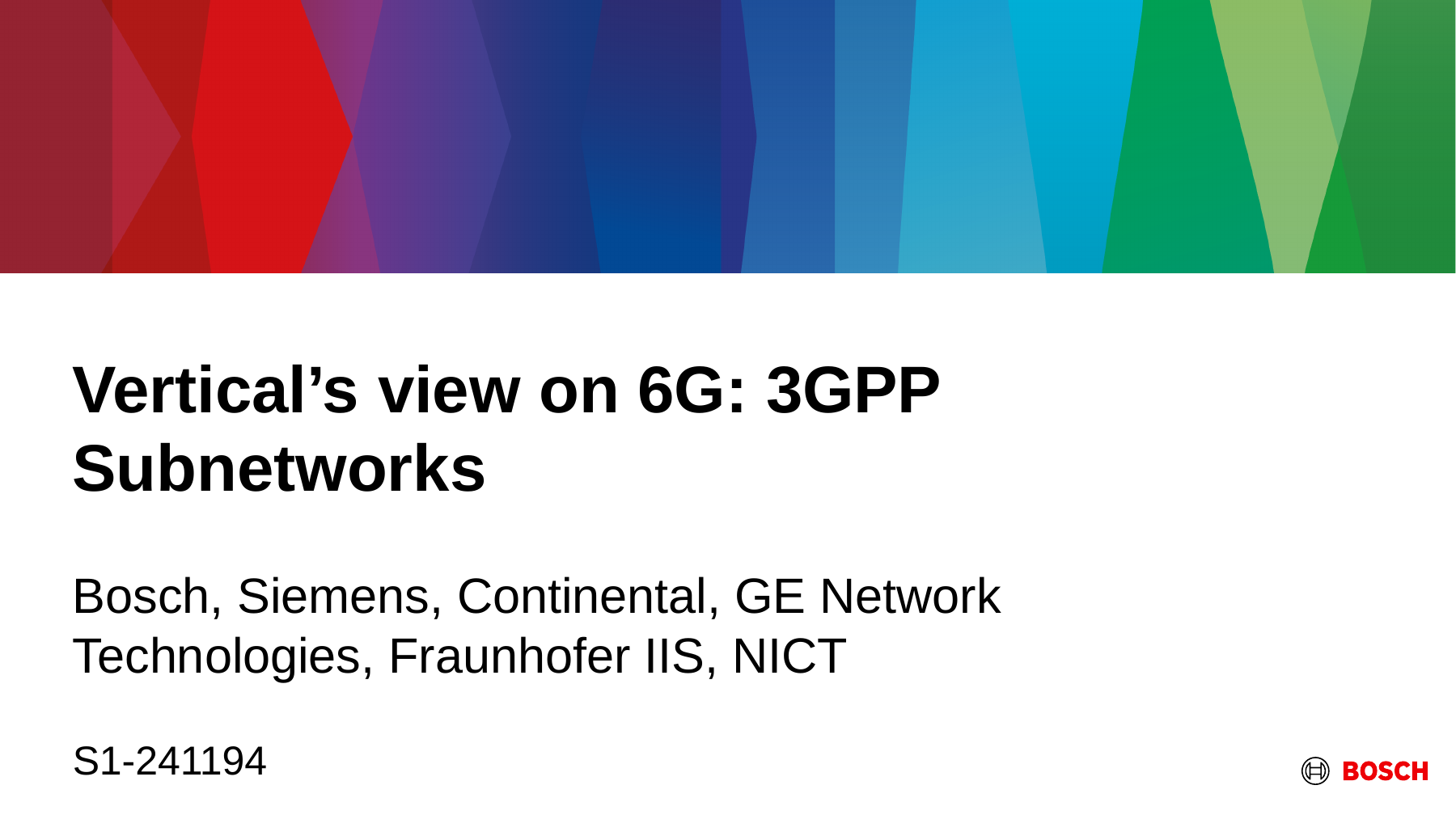

# Vertical’s view on 6G: 3GPP Subnetworks Bosch, Siemens, Continental, GE Network Technologies, Fraunhofer IIS, NICT
S1-241194